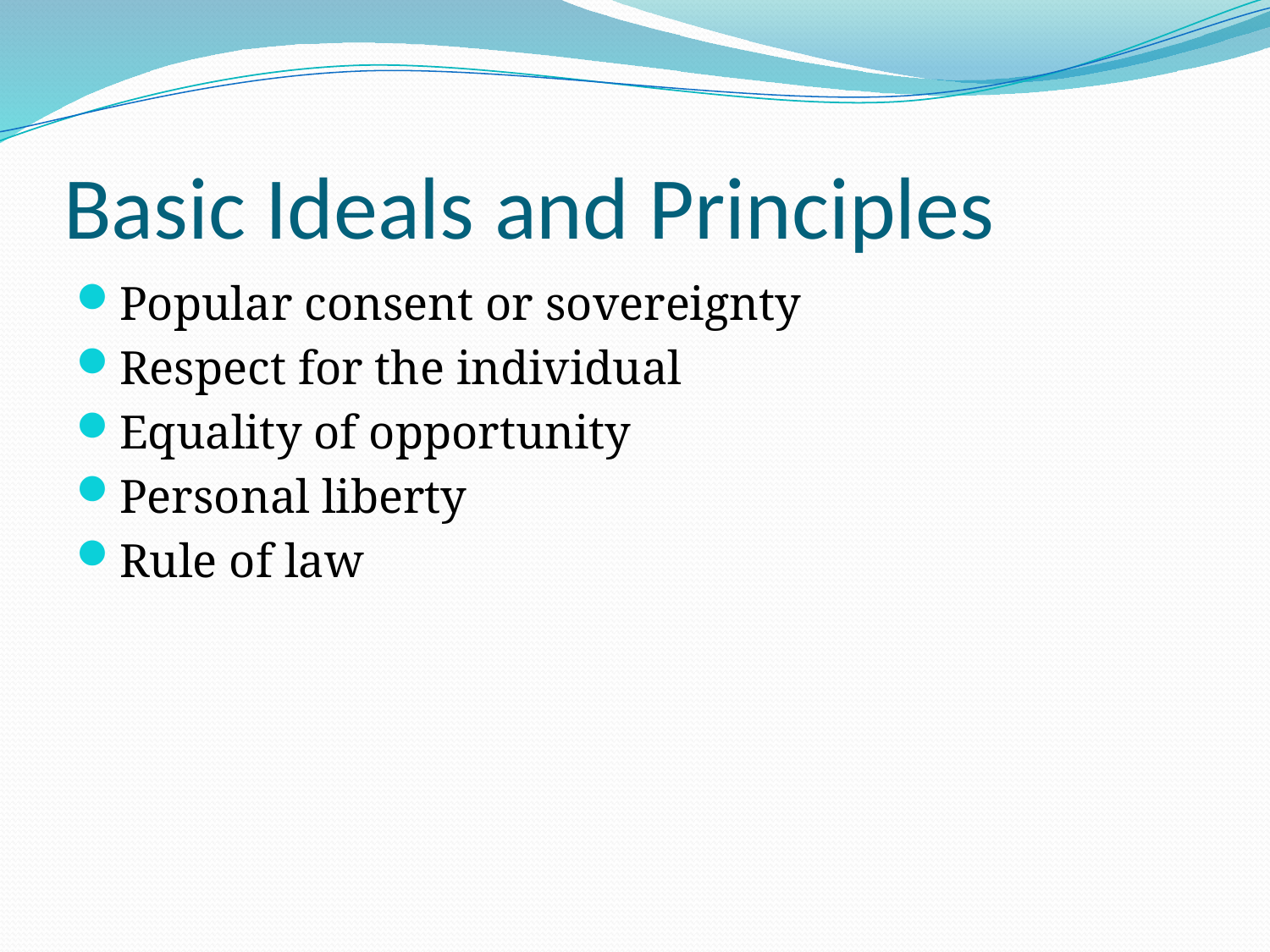

# Basic Ideals and Principles
Popular consent or sovereignty
Respect for the individual
Equality of opportunity
Personal liberty
Rule of law